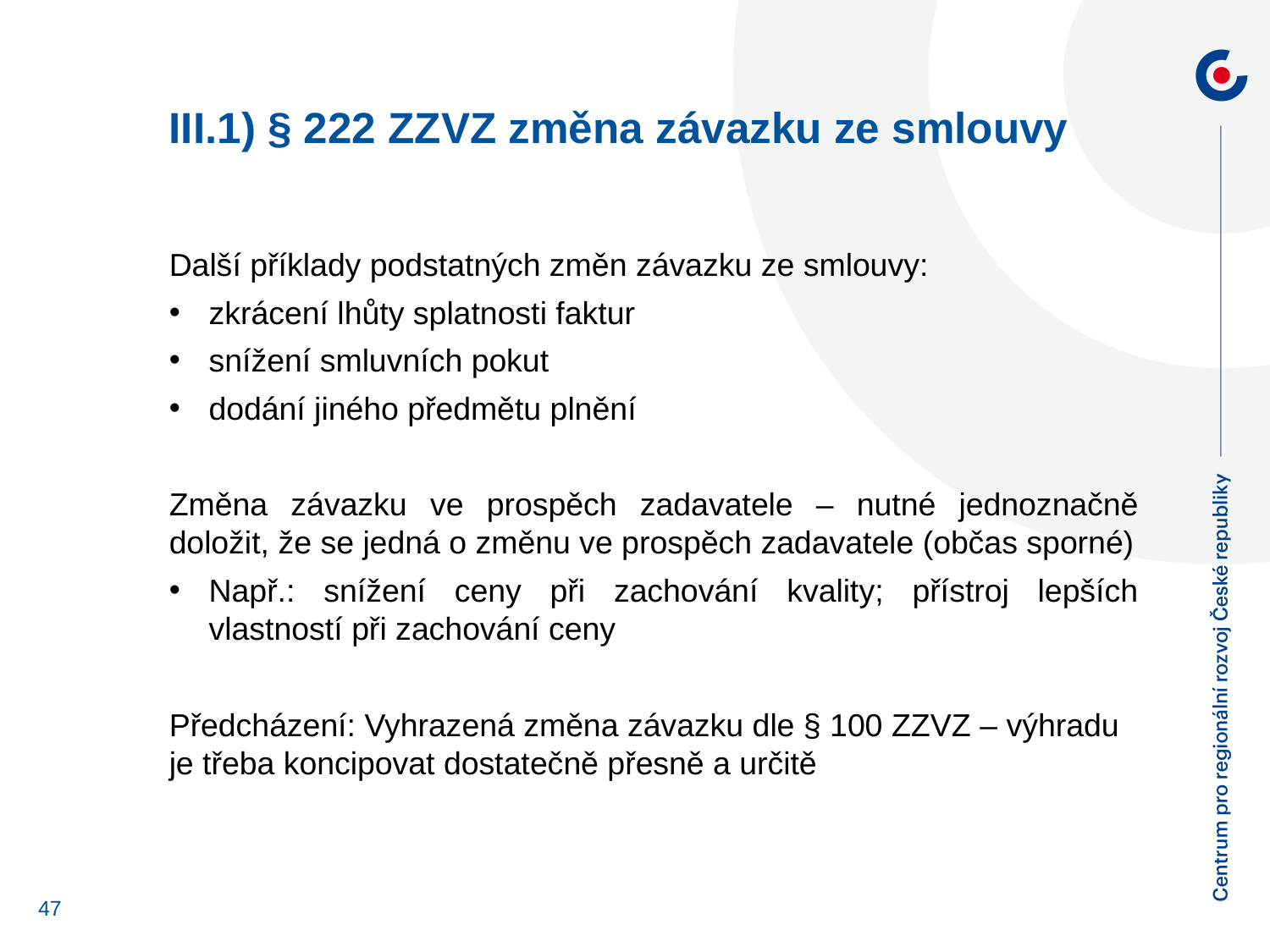

III.1) § 222 ZZVZ změna závazku ze smlouvy
Další příklady podstatných změn závazku ze smlouvy:
zkrácení lhůty splatnosti faktur
snížení smluvních pokut
dodání jiného předmětu plnění

Změna závazku ve prospěch zadavatele – nutné jednoznačně doložit, že se jedná o změnu ve prospěch zadavatele (občas sporné)
Např.: snížení ceny při zachování kvality; přístroj lepších vlastností při zachování ceny

Předcházení: Vyhrazená změna závazku dle § 100 ZZVZ – výhradu je třeba koncipovat dostatečně přesně a určitě
47